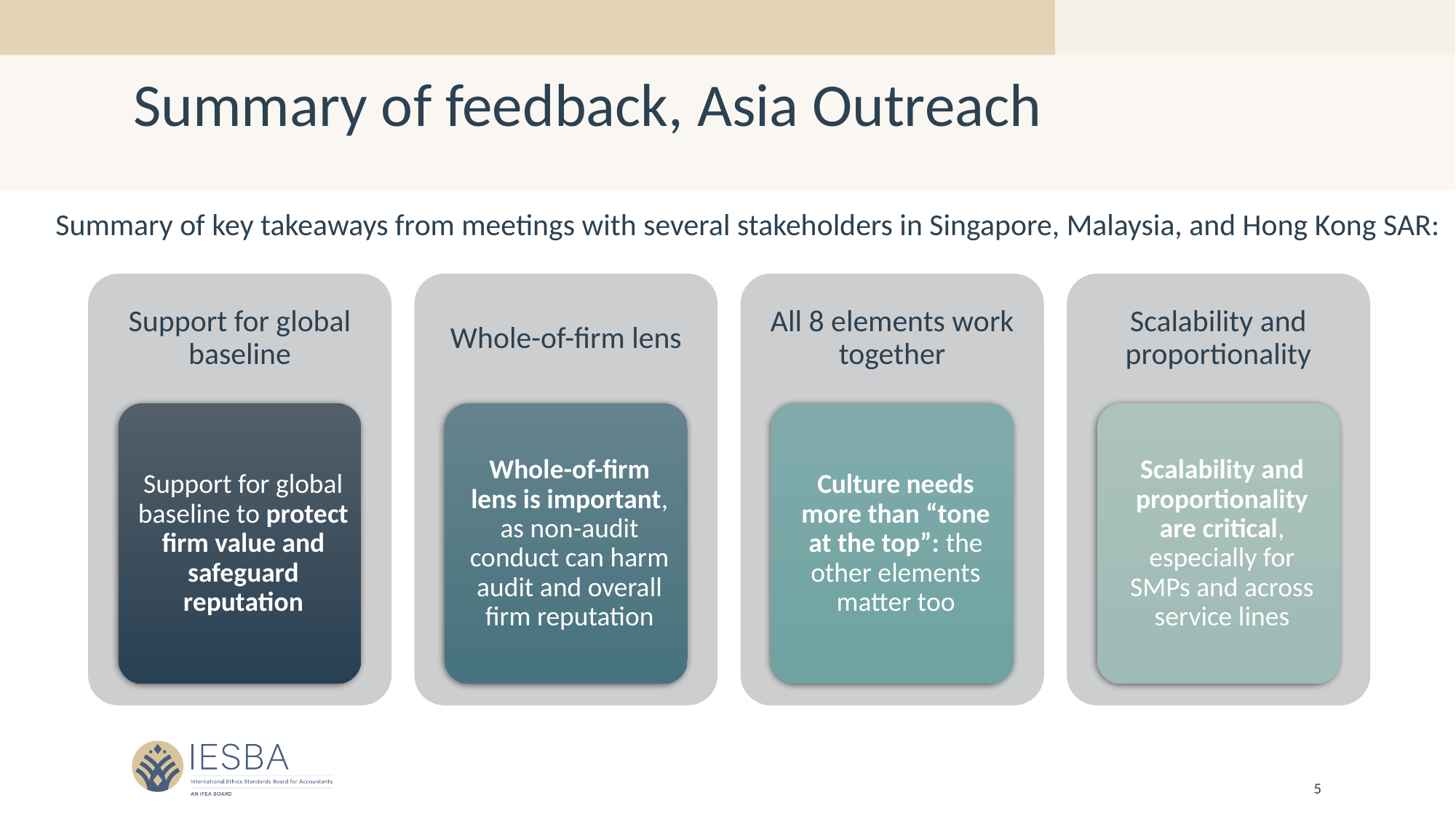

# Summary of feedback, Asia Outreach
Summary of key takeaways from meetings with several stakeholders in Singapore, Malaysia, and Hong Kong SAR:
Support for global baseline
Support for global baseline to protect firm value and safeguard reputation
Whole-of-firm lens
Whole-of-firm lens is important, as non-audit conduct can harm audit and overall firm reputation
All 8 elements work together
Culture needs more than “tone at the top”: the other elements matter too
Scalability and proportionality
Scalability and proportionality are critical, especially for SMPs and across service lines
5